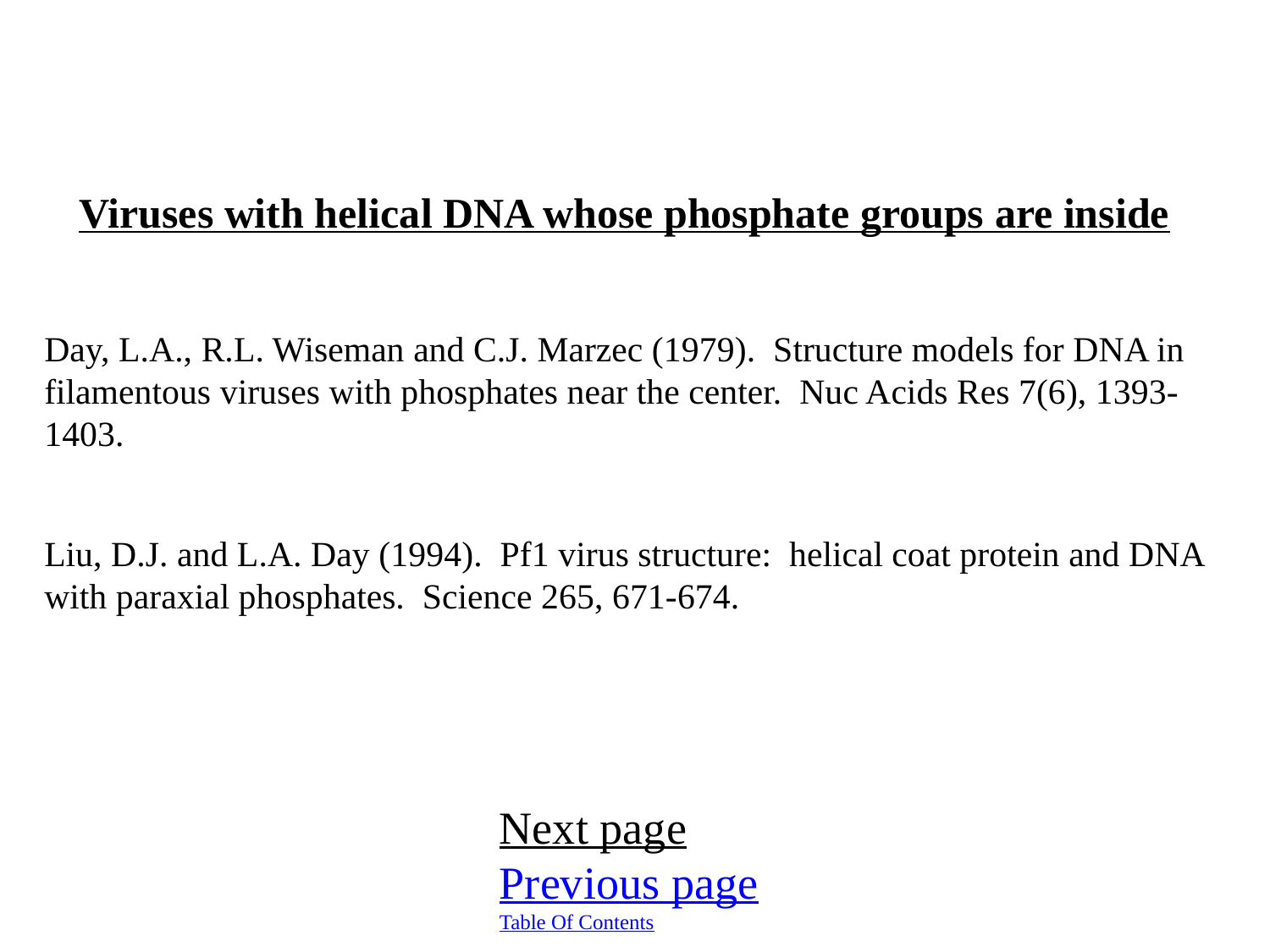

Viruses with helical DNA whose phosphate groups are inside

Day, L.A., R.L. Wiseman and C.J. Marzec (1979).  Structure models for DNA in filamentous viruses with phosphates near the center.  Nuc Acids Res 7(6), 1393-1403.

Liu, D.J. and L.A. Day (1994).  Pf1 virus structure:  helical coat protein and DNA with paraxial phosphates.  Science 265, 671-674.

Next page
Previous page
Table Of Contents